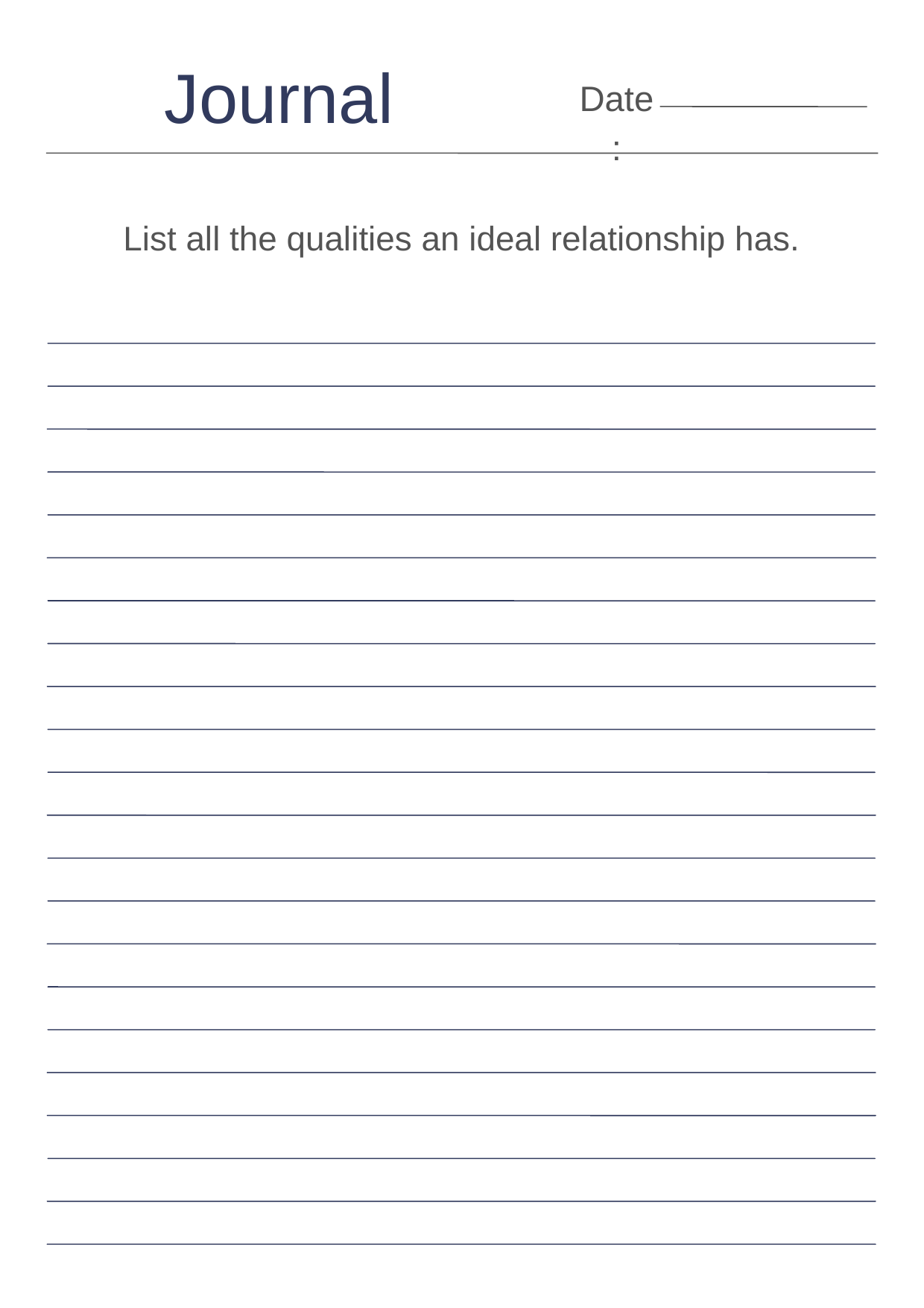

Journal
Date:

List all the qualities an ideal relationship has.